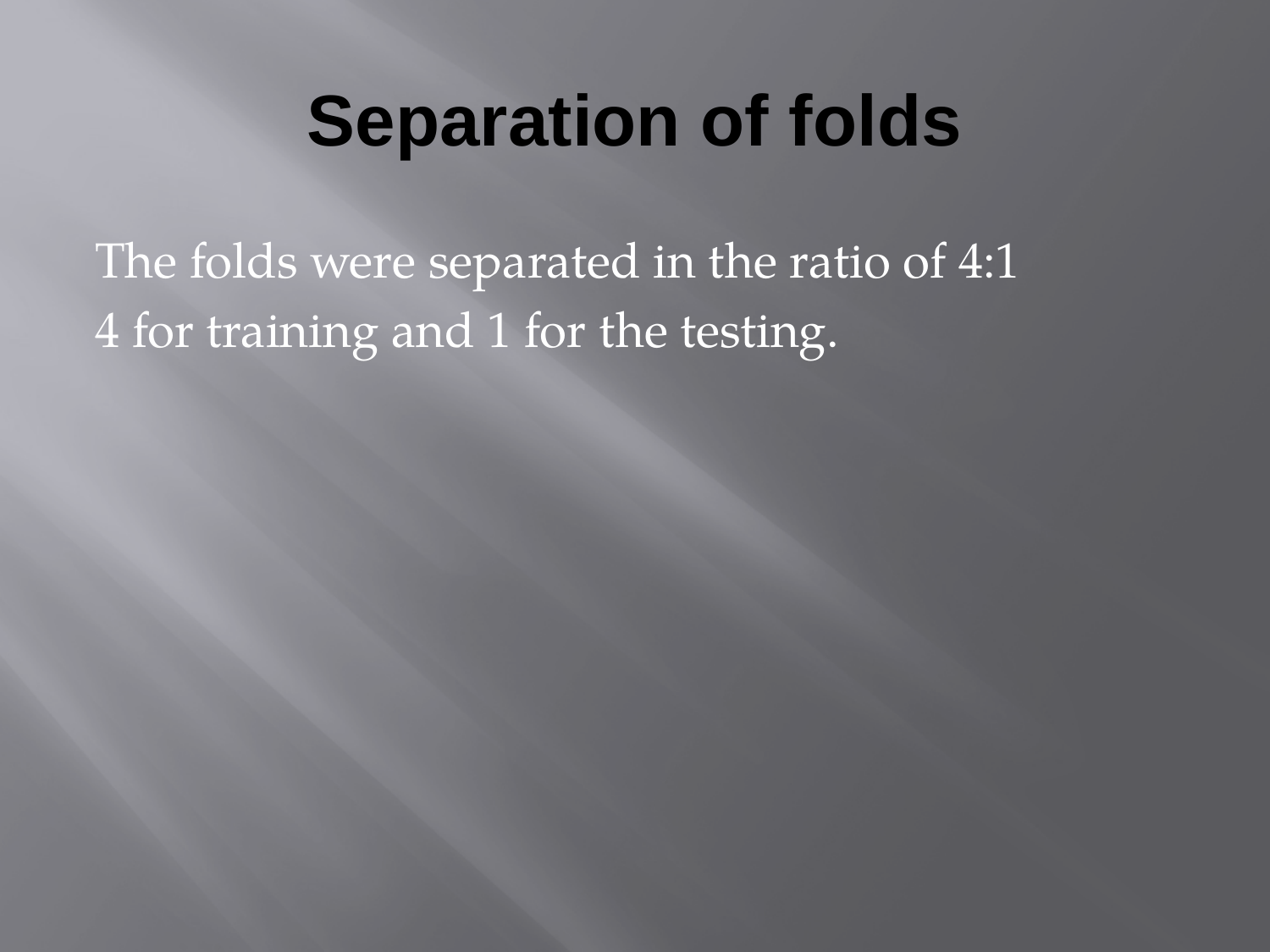

# Separation of folds
The folds were separated in the ratio of 4:1
4 for training and 1 for the testing.